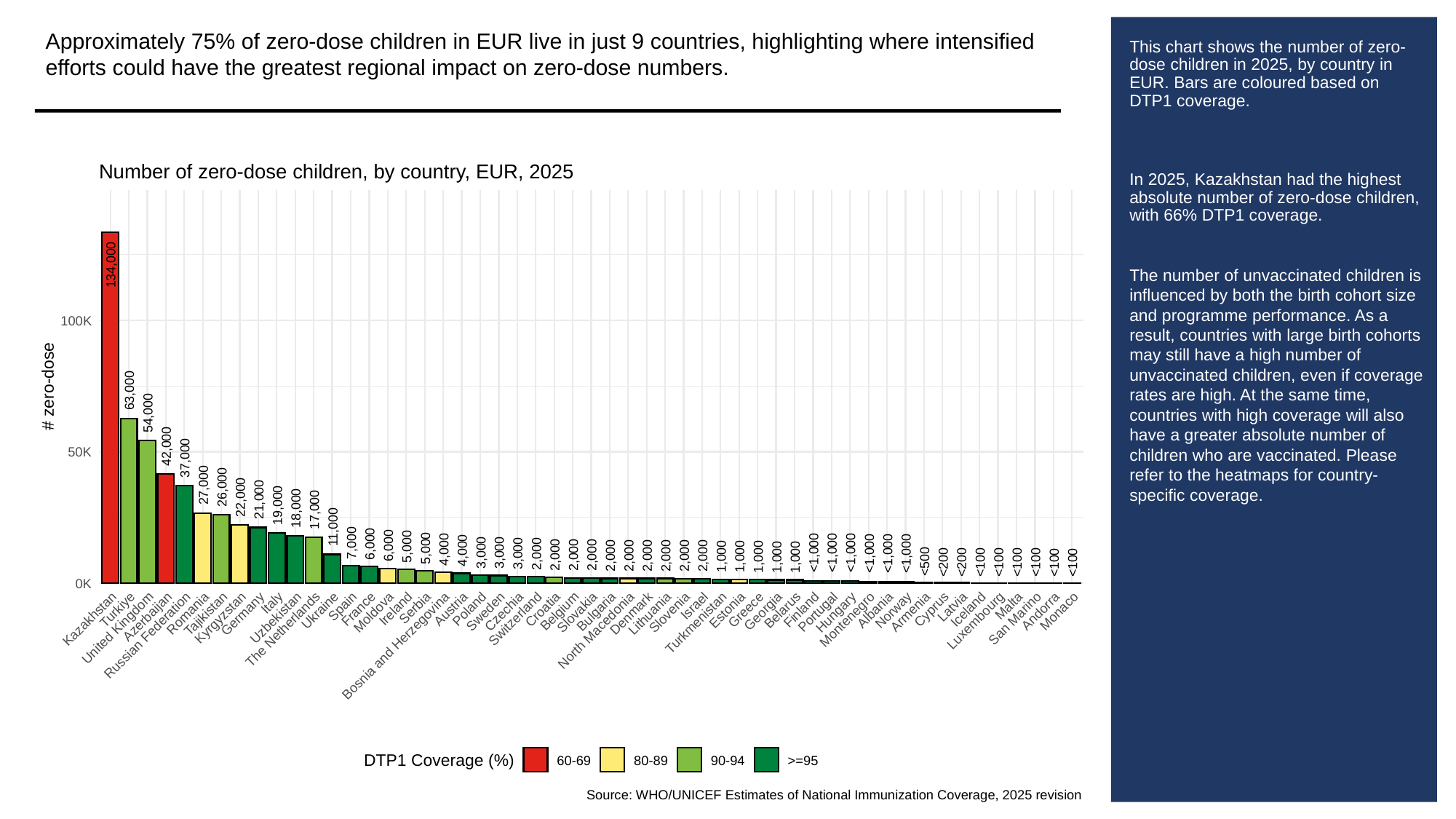

Approximately 75% of zero-dose children in EUR live in just 9 countries, highlighting where intensified efforts could have the greatest regional impact on zero-dose numbers.
# This chart shows the number of zero-dose children in 2025, by country in EUR. Bars are coloured based on DTP1 coverage.

In 2025, Kazakhstan had the highest absolute number of zero-dose children, with 66% DTP1 coverage.

The number of unvaccinated children is influenced by both the birth cohort size and programme performance. As a result, countries with large birth cohorts may still have a high number of unvaccinated children, even if coverage rates are high. At the same time, countries with high coverage will also have a greater absolute number of children who are vaccinated. Please refer to the heatmaps for country-specific coverage.

Number of zero-dose children, by country, EUR, 2025

134,000
100K

# zero-dose
63,000

54,000

42,000
50K

37,000

27,000
26,000

22,000
21,000
19,000
18,000
17,000

11,000

7,000
6,000
6,000
5,000
5,000
4,000
4,000
3,000
3,000
<1,000
<1,000
<1,000
3,000
<1,000
<1,000
<1,000
2,000
2,000
2,000
2,000
2,000
2,000
2,000
2,000
2,000
2,000
1,000
1,000
1,000
1,000
1,000

<500
<200
<200
<100
<100
<100
<100
<100
<100

0K

Italy
Israel
Malta
Spain
Latvia
Serbia
Ireland
France
Austria
Poland
Cyprus
Croatia
Iceland
Turkiye
Finland
Greece
Estonia
Albania
Norway
Belarus
Ukraine
Georgia
Andorra
Monaco
Czechia
Belgium
Sweden
Bulgaria
Armenia
Portugal
Slovakia
Moldova
Hungary
Slovenia
Romania
Denmark
Lithuania
Tajikistan
Germany
Azerbaijan
Kyrgyzstan
Uzbekistan
San Marino
Switzerland
Kazakhstan
Montenegro
Luxembourg
Turkmenistan
United Kingdom
The Netherlands
North Macedonia
Russian Federation
Bosnia and Herzegovina

DTP1 Coverage (%)
60-69
80-89
90-94
>=95
Source: WHO/UNICEF Estimates of National Immunization Coverage, 2025 revision